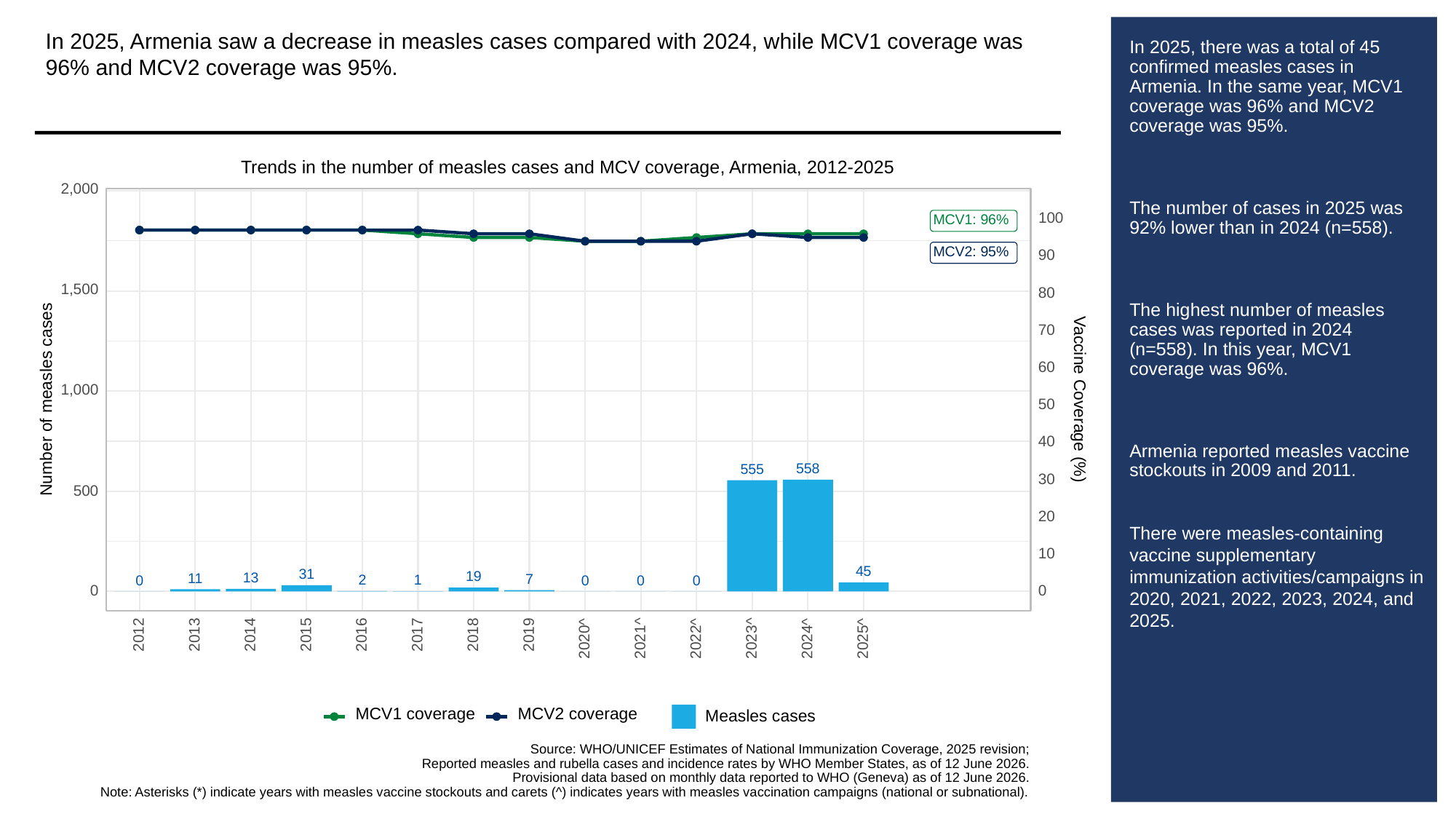

In 2025, Armenia saw a decrease in measles cases compared with 2024, while MCV1 coverage was 96% and MCV2 coverage was 95%.
# In 2025, there was a total of 45 confirmed measles cases in Armenia. In the same year, MCV1 coverage was 96% and MCV2 coverage was 95%.

The number of cases in 2025 was 92% lower than in 2024 (n=558).

The highest number of measles cases was reported in 2024 (n=558). In this year, MCV1 coverage was 96%.

Armenia reported measles vaccine stockouts in 2009 and 2011.

There were measles-containing vaccine supplementary immunization activities/campaigns in 2020, 2021, 2022, 2023, 2024, and 2025.

Trends in the number of measles cases and MCV coverage, Armenia, 2012-2025
2,000

100
MCV1: 96%

MCV2: 95%
90
1,500
80

70

60
1,000

Vaccine Coverage (%)
Number of measles cases
50
40

558
555
30

500

20

10
45
31
19
13
11
7
2
1
0
0
0
0

0
0

2013
2012
2014
2015
2016
2017
2018
2019
2023^
2020^
2021^
2022^
2024^
2025^

MCV1 coverage
MCV2 coverage
Measles cases

Source: WHO/UNICEF Estimates of National Immunization Coverage, 2025 revision;
Reported measles and rubella cases and incidence rates by WHO Member States, as of 12 June 2026.
Provisional data based on monthly data reported to WHO (Geneva) as of 12 June 2026.
Note: Asterisks (*) indicate years with measles vaccine stockouts and carets (^) indicates years with measles vaccination campaigns (national or subnational).